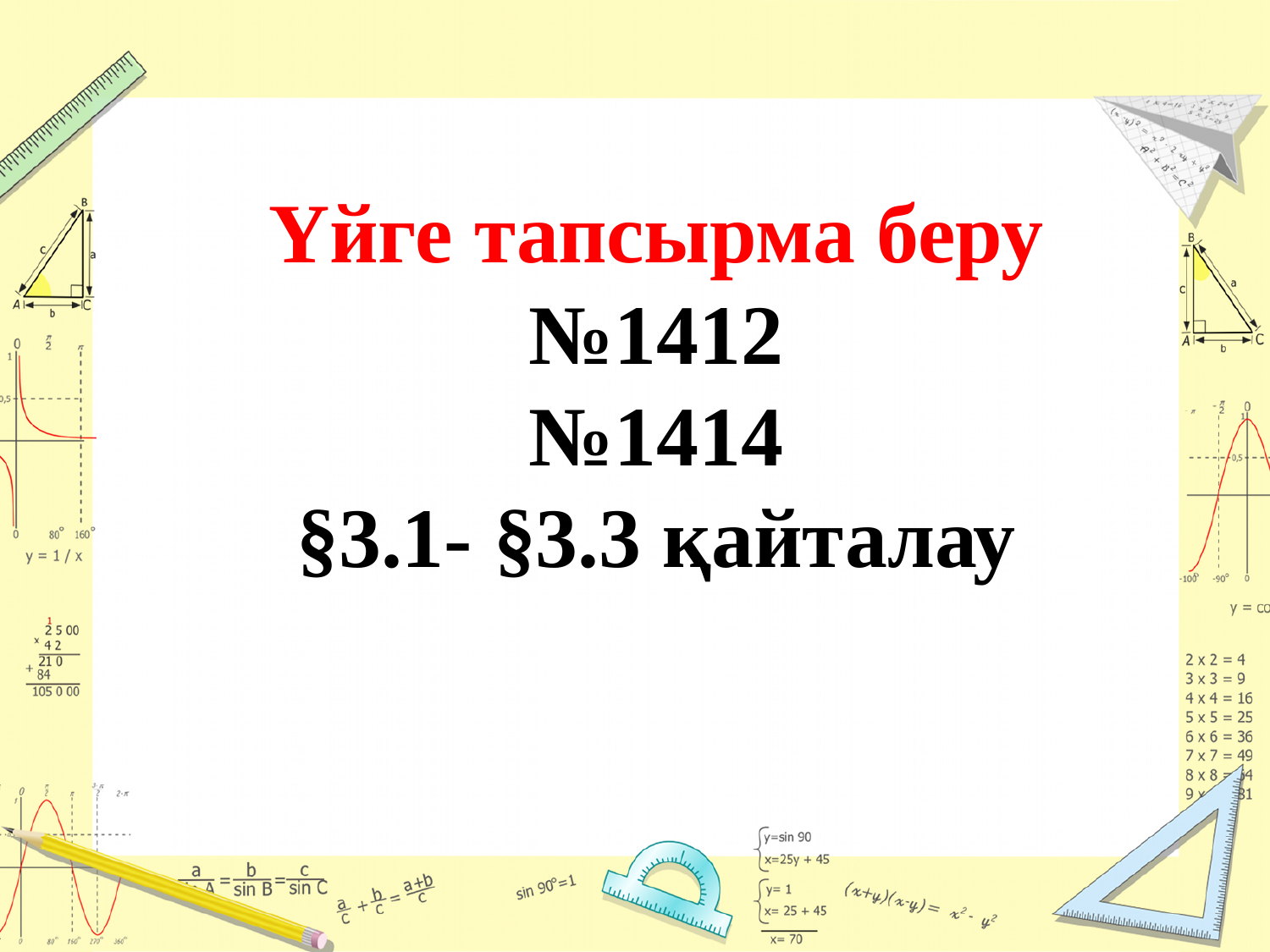

# Үйге тапсырма беру №1412 №1414 §3.1- §3.3 қайталау